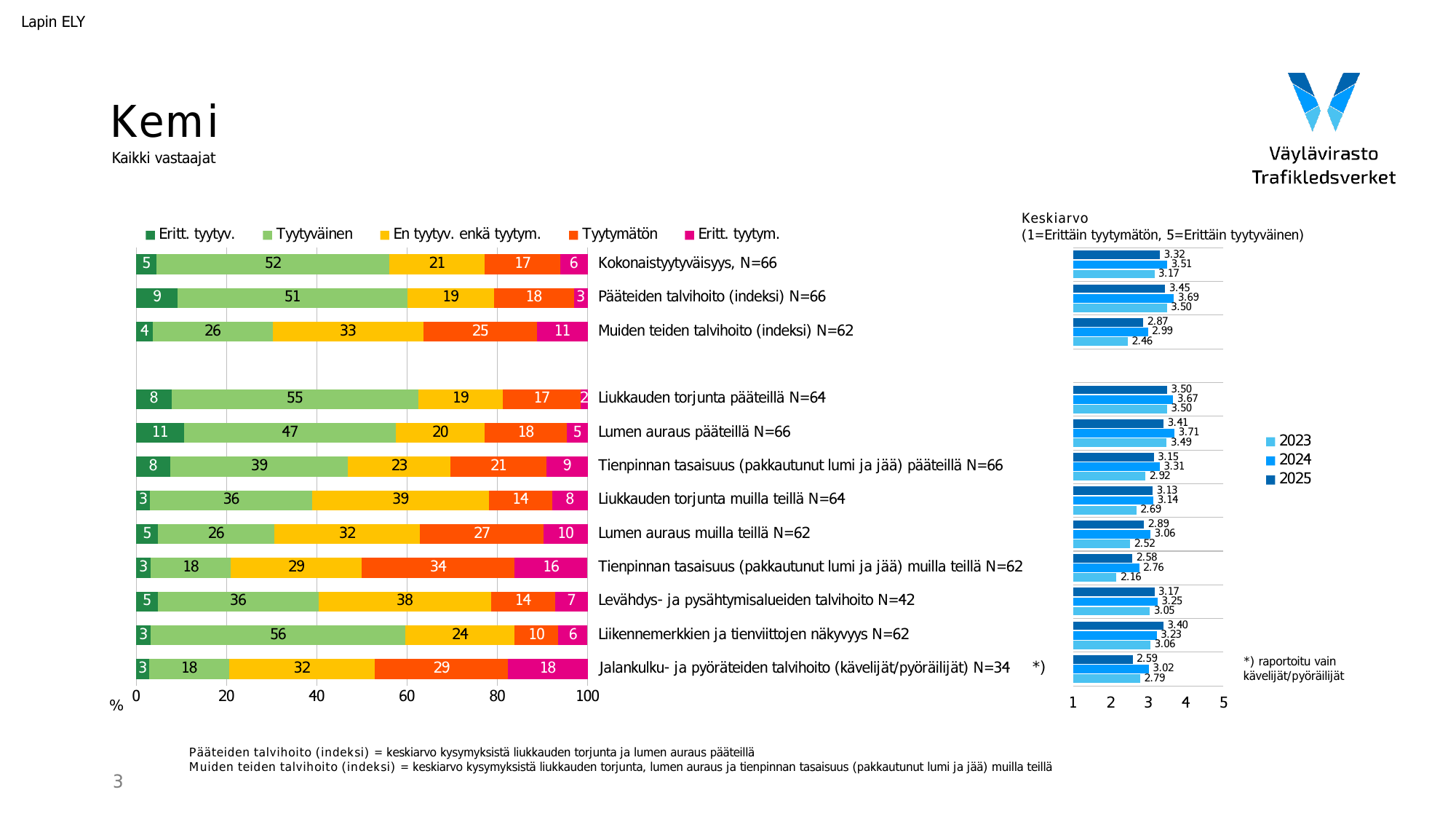

Lapin ELY
# Kemi
Kaikki vastaajat
Keskiarvo
(1=Erittäin tyytymätön, 5=Erittäin tyytyväinen)

### Chart

| Category | Eritt. tyytyv. | Tyytyväinen | En tyytyv. enkä tyytym. | Tyytymätön | Eritt. tyytym. |
|---|---|---|---|---|---|
| Kokonaistyytyväisyys, N=66 | 4.545455 | 51.515152 | 21.212121 | 16.666667 | 6.060606 |
| Pääteiden talvihoito (indeksi) N=66 | 9.2092805 | 50.8285985 | 19.223485 | 17.684659 | 3.0539775 |
| Muiden teiden talvihoito (indeksi) N=62 | 3.7298386666666663 | 26.495295666666667 | 33.450941 | 25.117607666666668 | 11.206316999999999 |
|  | None | None | None | None | None |
| Liukkauden torjunta pääteillä N=64 | 7.8125 | 54.6875 | 18.75 | 17.1875 | 1.5625 |
| Lumen auraus pääteillä N=66 | 10.606061 | 46.969697 | 19.69697 | 18.181818 | 4.545455 |
| Tienpinnan tasaisuus (pakkautunut lumi ja jää) pääteillä N=66 | 7.575758 | 39.393939 | 22.727273 | 21.212121 | 9.090909 |
| Liukkauden torjunta muilla teillä N=64 | 3.125 | 35.9375 | 39.0625 | 14.0625 | 7.8125 |
| Lumen auraus muilla teillä N=62 | 4.83871 | 25.806452 | 32.258065 | 27.419355 | 9.677419 |
| Tienpinnan tasaisuus (pakkautunut lumi ja jää) muilla teillä N=62 | 3.225806 | 17.741935 | 29.032258 | 33.870968 | 16.129032 |
| Levähdys- ja pysähtymisalueiden talvihoito N=42 | 4.761905 | 35.714286 | 38.095238 | 14.285714 | 7.142857 |
| Liikennemerkkien ja tienviittojen näkyvyys N=62 | 3.225806 | 56.451613 | 24.193548 | 9.677419 | 6.451613 |
| Jalankulku- ja pyöräteiden talvihoito (kävelijät/pyöräilijät) N=34 | 2.941176 | 17.647059 | 32.352941 | 29.411765 | 17.647059 |

### Chart

| Category | 2025 | 2024 | 2023 |
|---|---|---|---|
*) raportoitu vain
kävelijät/pyöräilijät
*)
%
Pääteiden talvihoito (indeksi) = keskiarvo kysymyksistä liukkauden torjunta ja lumen auraus pääteillä
Muiden teiden talvihoito (indeksi) = keskiarvo kysymyksistä liukkauden torjunta, lumen auraus ja tienpinnan tasaisuus (pakkautunut lumi ja jää) muilla teillä

3